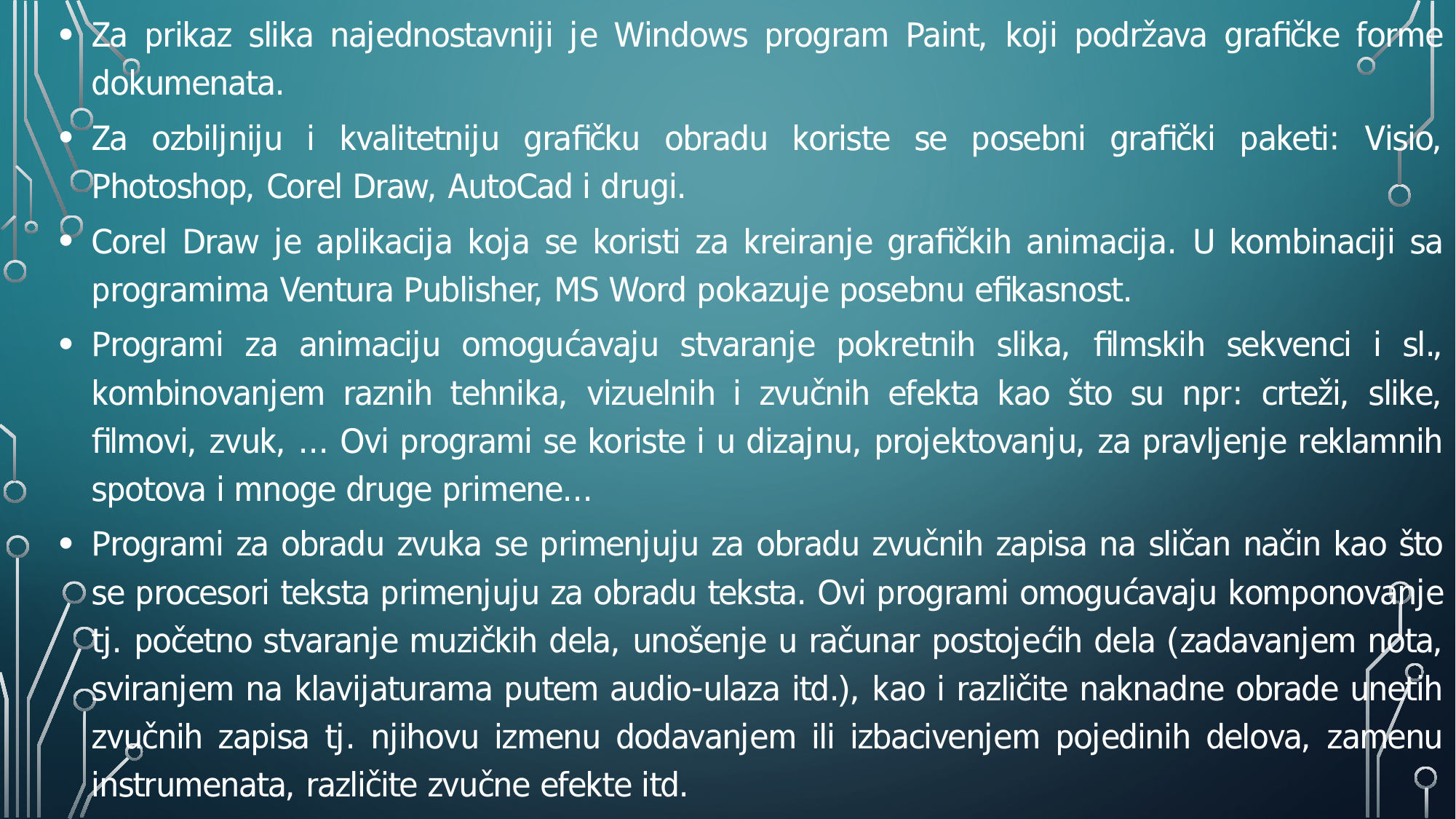

Za prikaz slika najednostavniji je Windows program Paint, koji podržava grafičke forme dokumenata.
Za ozbiljniju i kvalitetniju grafičku obradu koriste se posebni grafički paketi: Visio, Photoshop, Corel Draw, AutoCad i drugi.
Corel Draw je aplikacija koja se koristi za kreiranje grafičkih animacija. U kombinaciji sa programima Ventura Publisher, MS Word pokazuje posebnu efikasnost.
Programi za animaciju omogućavaju stvaranje pokretnih slika, filmskih sekvenci i sl., kombinovanjem raznih tehnika, vizuelnih i zvučnih efekta kao što su npr: crteži, slike, filmovi, zvuk, ... Ovi programi se koriste i u dizajnu, projektovanju, za pravljenje reklamnih spotova i mnoge druge primene...
Programi za obradu zvuka se primenjuju za obradu zvučnih zapisa na sličan način kao što se procesori teksta primenjuju za obradu teksta. Ovi programi omogućavaju komponovanje tj. početno stvaranje muzičkih dela, unošenje u računar postojećih dela (zadavanjem nota, sviranjem na klavijaturama putem audio-ulaza itd.), kao i različite naknadne obrade unetih zvučnih zapisa tj. njihovu izmenu dodavanjem ili izbacivenjem pojedinih delova, zamenu instrumenata, različite zvučne efekte itd.